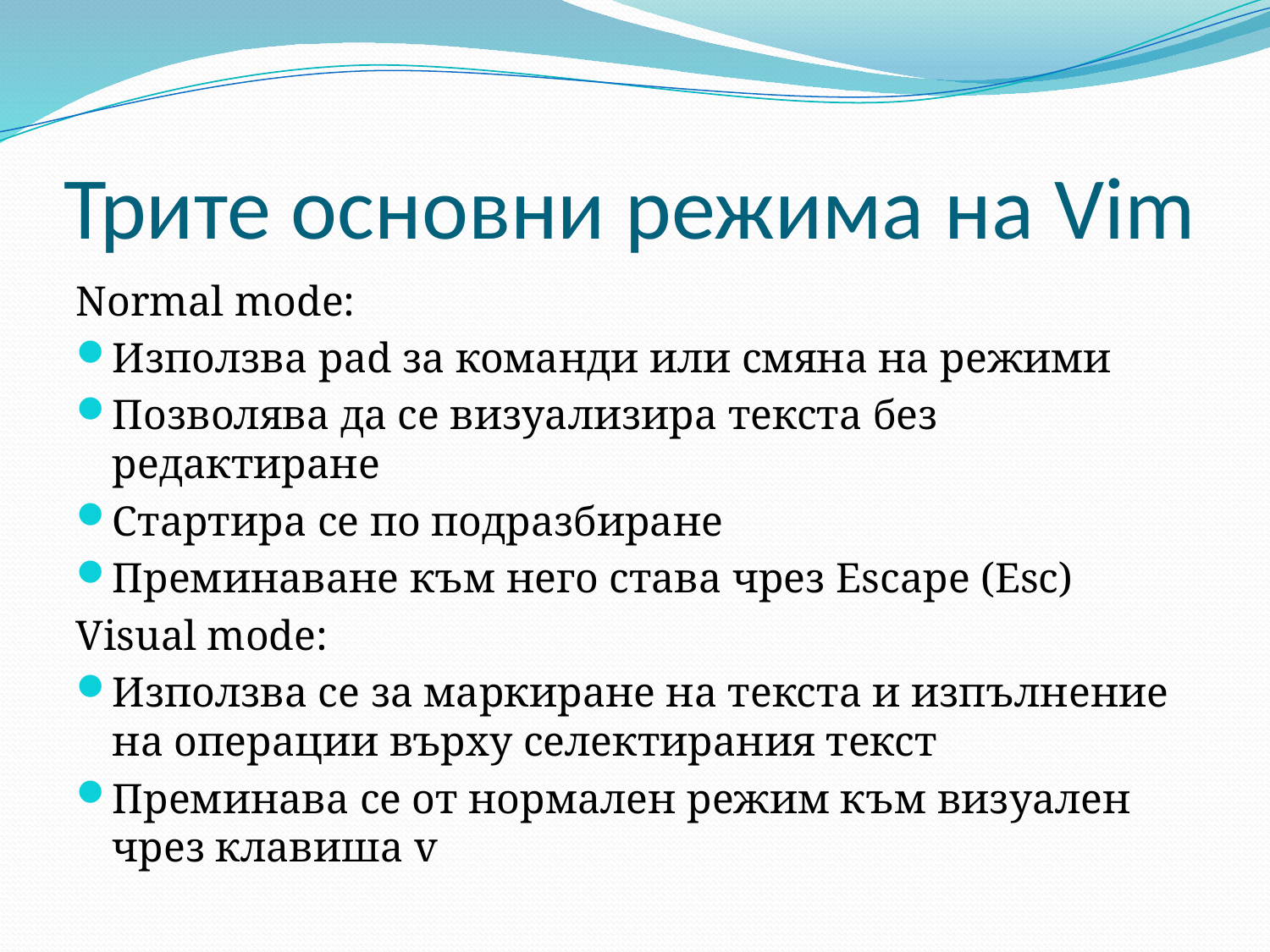

# Трите основни режима на Vim
Normal mode:
Използва pad за команди или смяна на режими
Позволява да се визуализира текста без редактиране
Стартира се по подразбиране
Преминаване към него става чрез Escape (Esc)
Visual mode:
Използва се за маркиране на текста и изпълнение на операции върху селектирания текст
Преминава се от нормален режим към визуален чрез клавиша v